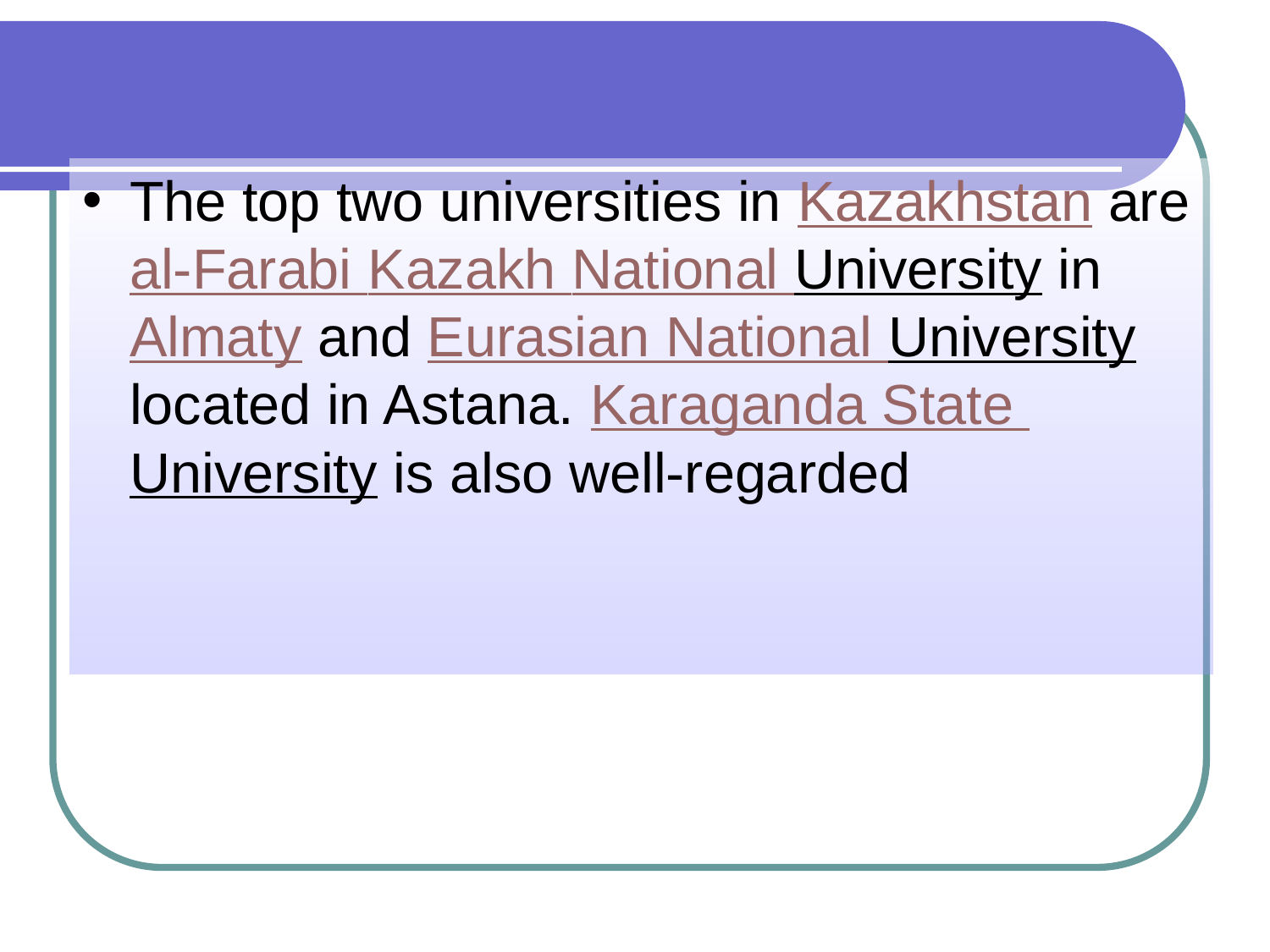

The top two universities in Kazakhstan are al-Farabi Kazakh National University in Almaty and Eurasian National University located in Astana. Karaganda State University is also well-regarded